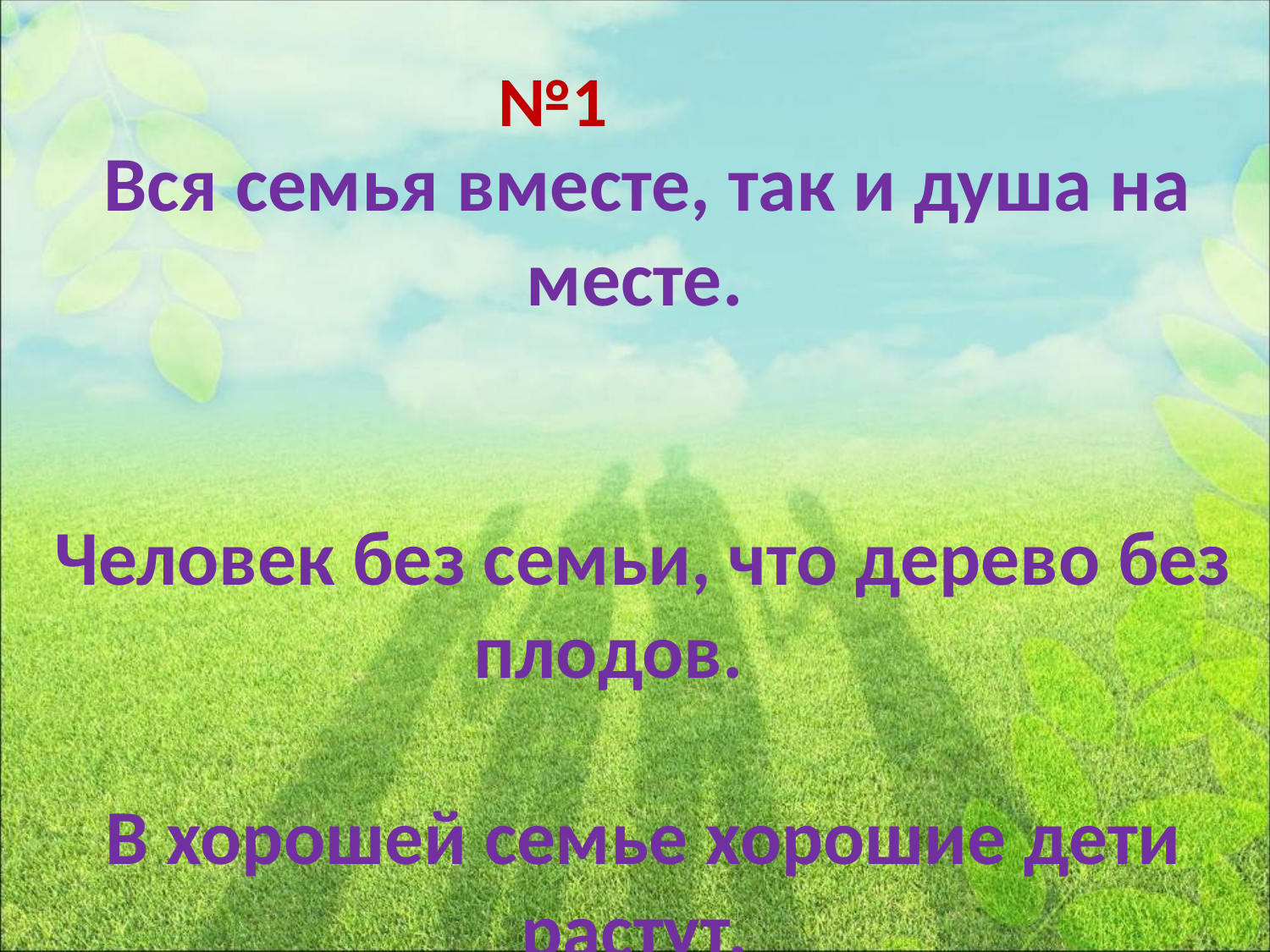

№1
 Вся семья вместе, так и душа на месте.

 Человек без семьи, что дерево без плодов.

 В хорошей семье хорошие дети растут.